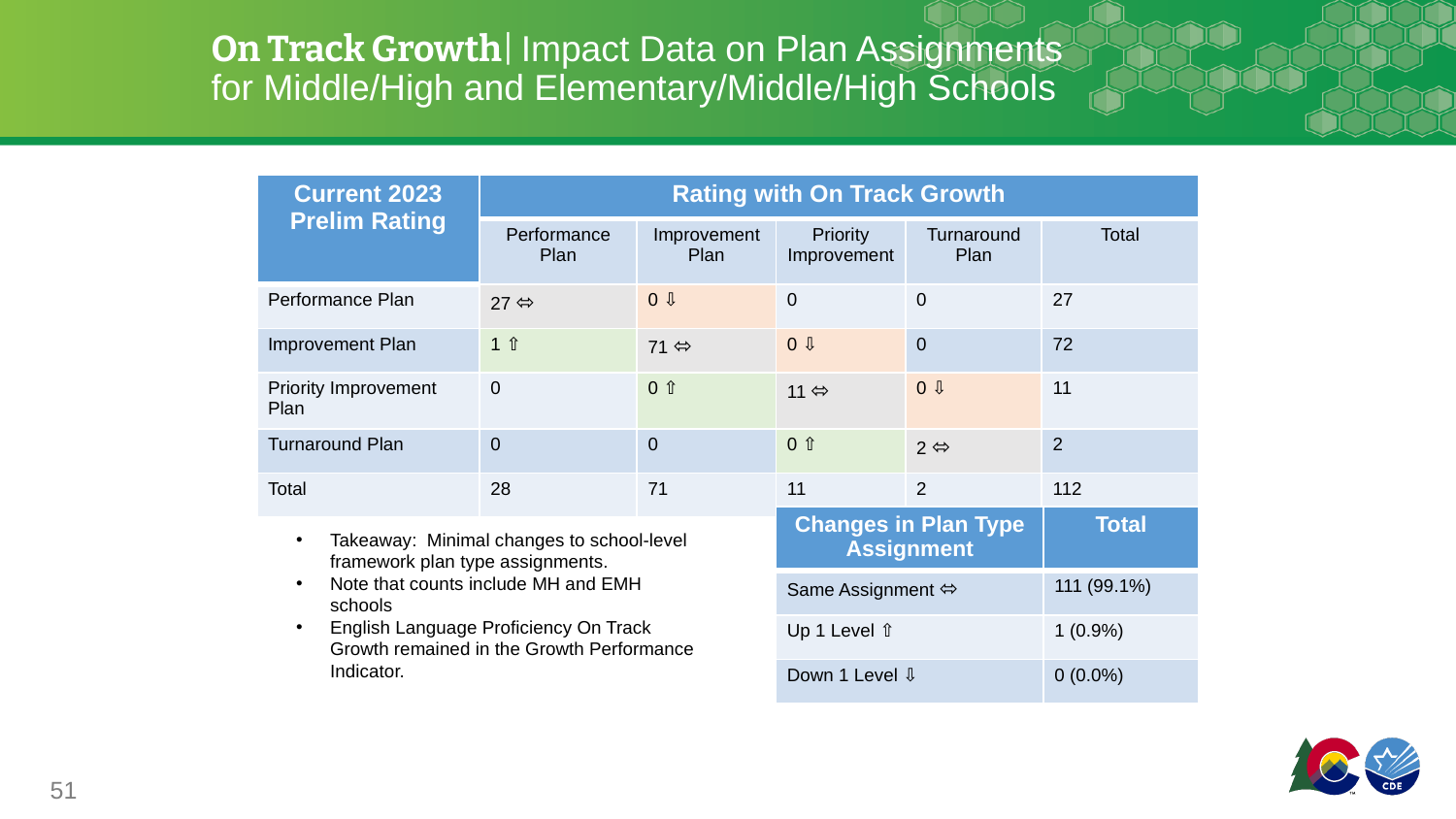

# On Track Growth| Impact Data on Plan Assignments for Middle/High and Elementary/Middle/High Schools
| Current 2023 Prelim Rating | Rating with On Track Growth |  |  |  |  |
| --- | --- | --- | --- | --- | --- |
|  | Performance Plan | Improvement Plan | Priority Improvement | Turnaround Plan | Total |
| Performance Plan | 27 ⬄ | 0 ⇩ | 0 | 0 | 27 |
| Improvement Plan | 1 ⇧ | 71 ⬄ | 0 ⇩ | 0 | 72 |
| Priority Improvement Plan | 0 | 0 ⇧ | 11 ⬄ | 0 ⇩ | 11 |
| Turnaround Plan | 0 | 0 | 0 ⇧ | 2 ⬄ | 2 |
| Total | 28 | 71 | 11 | 2 | 112 |
| Changes in Plan Type Assignment | Total |
| --- | --- |
| Same Assignment ⬄ | 111 (99.1%) |
| Up 1 Level ⇧ | 1 (0.9%) |
| Down 1 Level ⇩ | 0 (0.0%) |
Takeaway:  Minimal changes to school-level framework plan type assignments.
Note that counts include MH and EMH schools
English Language Proficiency On Track Growth remained in the Growth Performance Indicator.
51